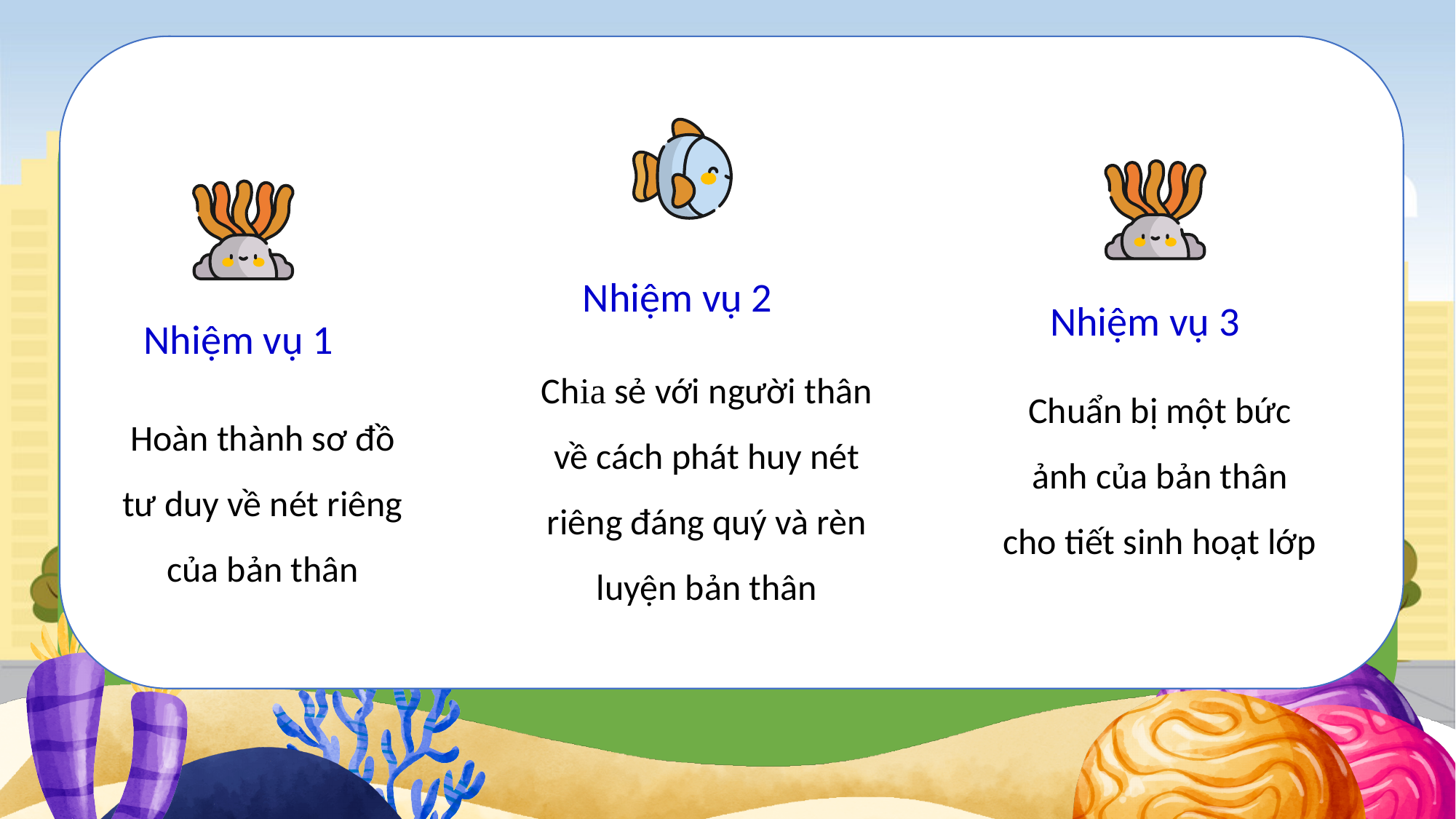

Nhiệm vụ 2
Nhiệm vụ 3
Nhiệm vụ 1
Chuẩn bị một bức ảnh của bản thân cho tiết sinh hoạt lớp
Chia sẻ với người thân về cách phát huy nét riêng đáng quý và rèn luyện bản thân
Hoàn thành sơ đồ tư duy về nét riêng của bản thân